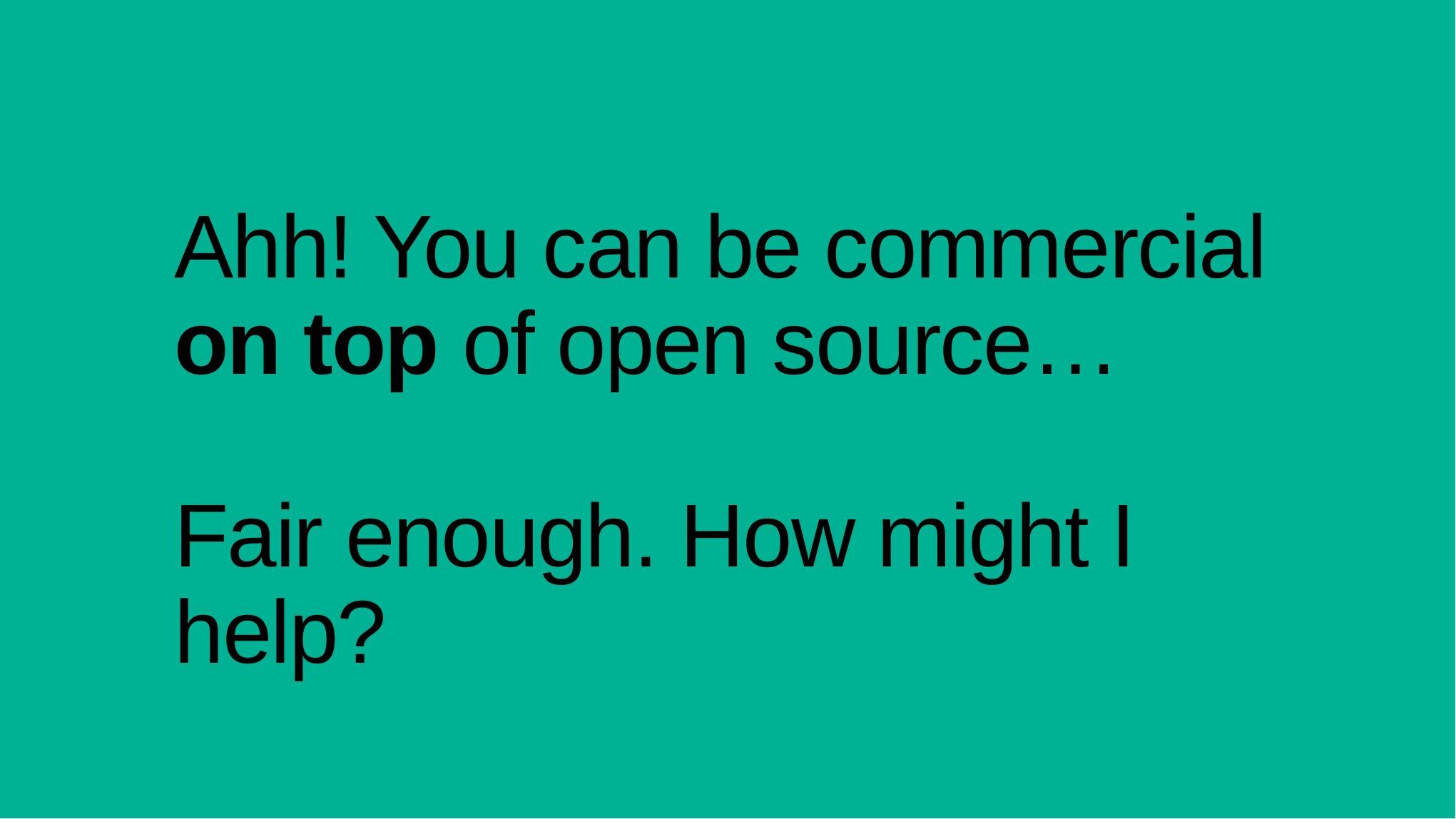

# Ahh! You can be commercial on top of open source… Fair enough. How might I help?